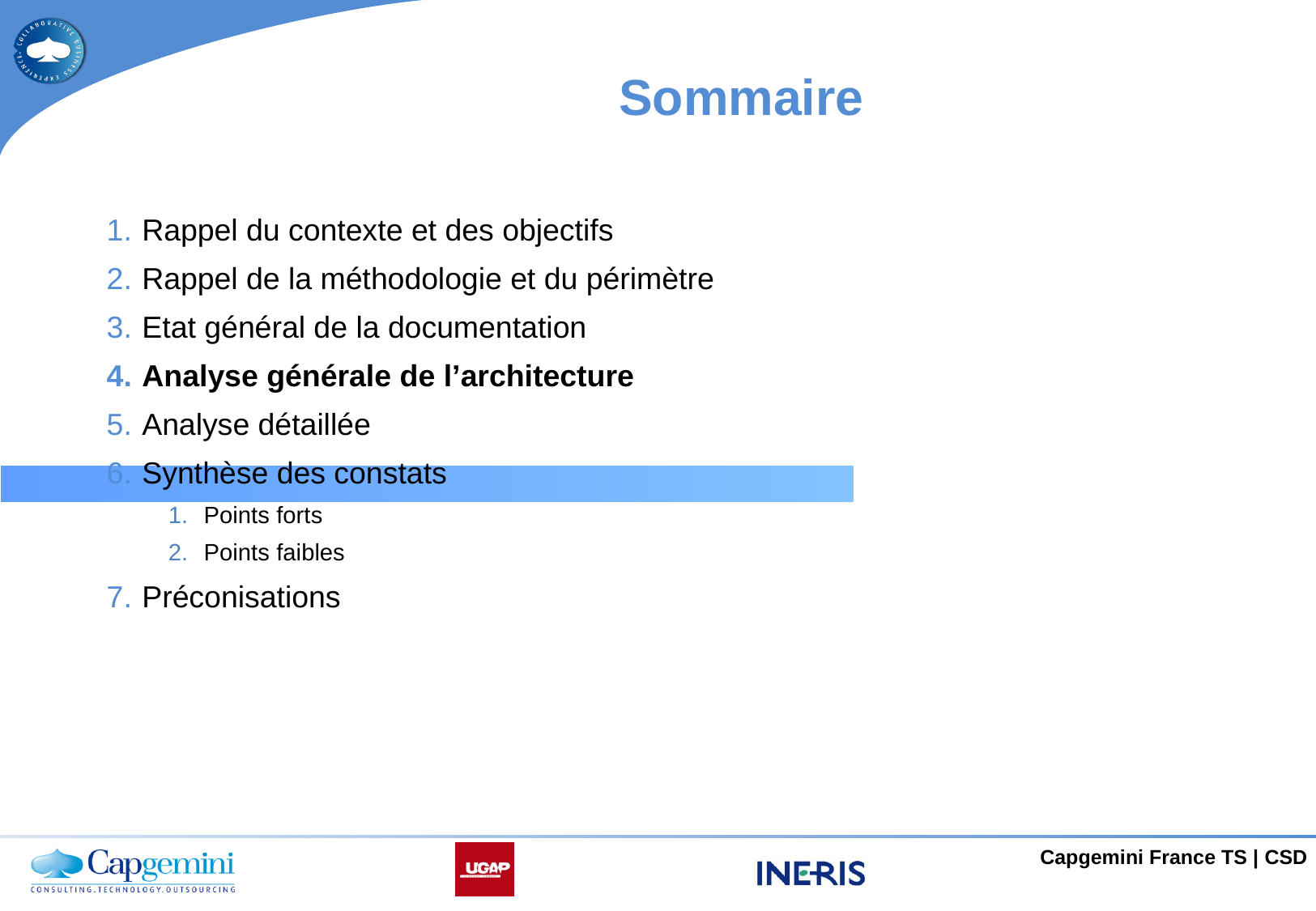

# Sommaire
Rappel du contexte et des objectifs
Rappel de la méthodologie et du périmètre
Etat général de la documentation
Analyse générale de l’architecture
Analyse détaillée
Synthèse des constats
Points forts
Points faibles
Préconisations